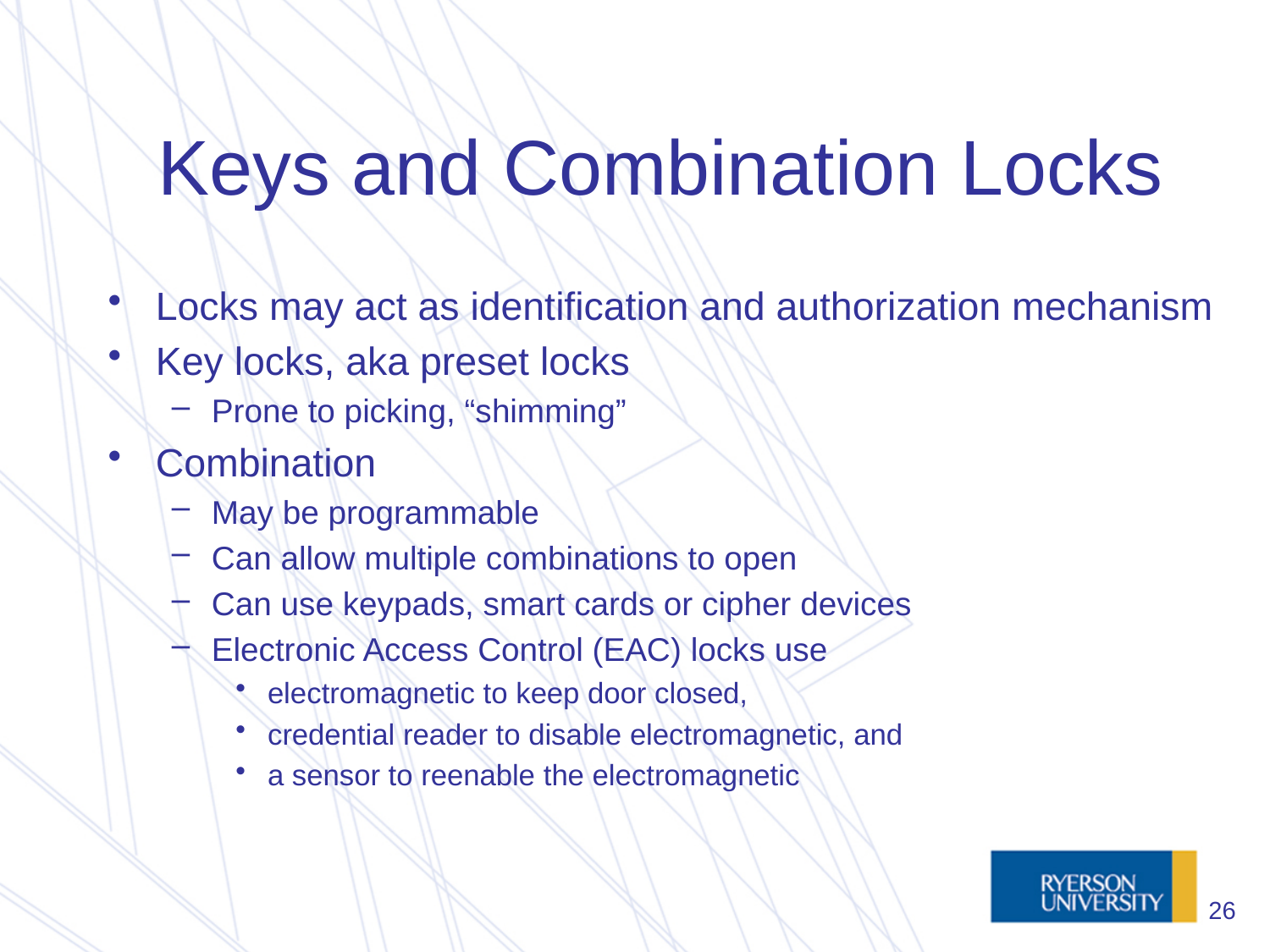

# Keys and Combination Locks
Locks may act as identification and authorization mechanism
Key locks, aka preset locks
Prone to picking, “shimming”
Combination
May be programmable
Can allow multiple combinations to open
Can use keypads, smart cards or cipher devices
Electronic Access Control (EAC) locks use
electromagnetic to keep door closed,
credential reader to disable electromagnetic, and
a sensor to reenable the electromagnetic

26